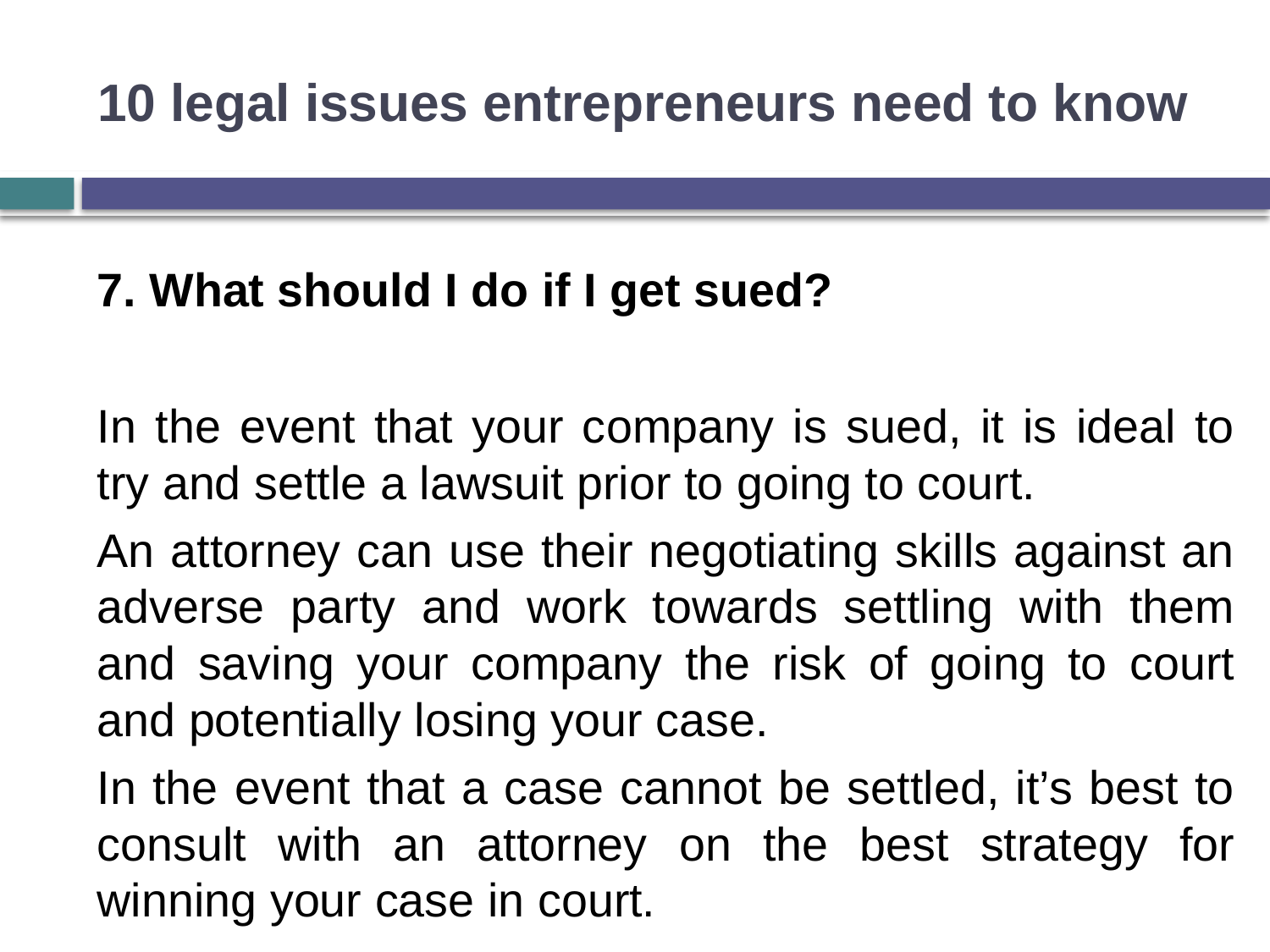

# 10 legal issues entrepreneurs need to know
7. What should I do if I get sued?

In the event that your company is sued, it is ideal to try and settle a lawsuit prior to going to court.
An attorney can use their negotiating skills against an adverse party and work towards settling with them and saving your company the risk of going to court and potentially losing your case.
In the event that a case cannot be settled, it’s best to consult with an attorney on the best strategy for winning your case in court.